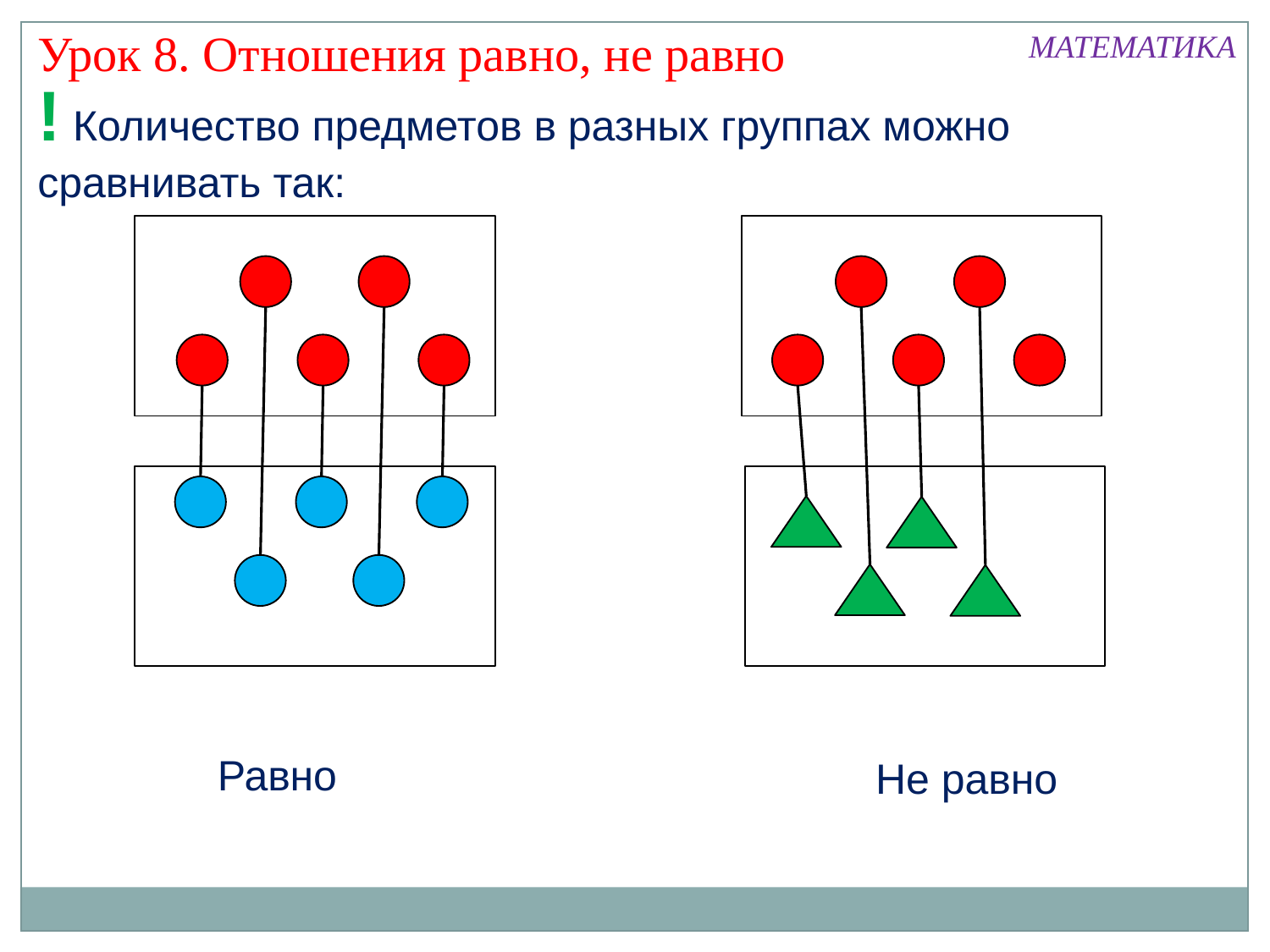

Урок 8. Отношения равно, не равно
МАТЕМАТИКА
! Количество предметов в разных группах можно сравнивать так:

Равно
Не равно